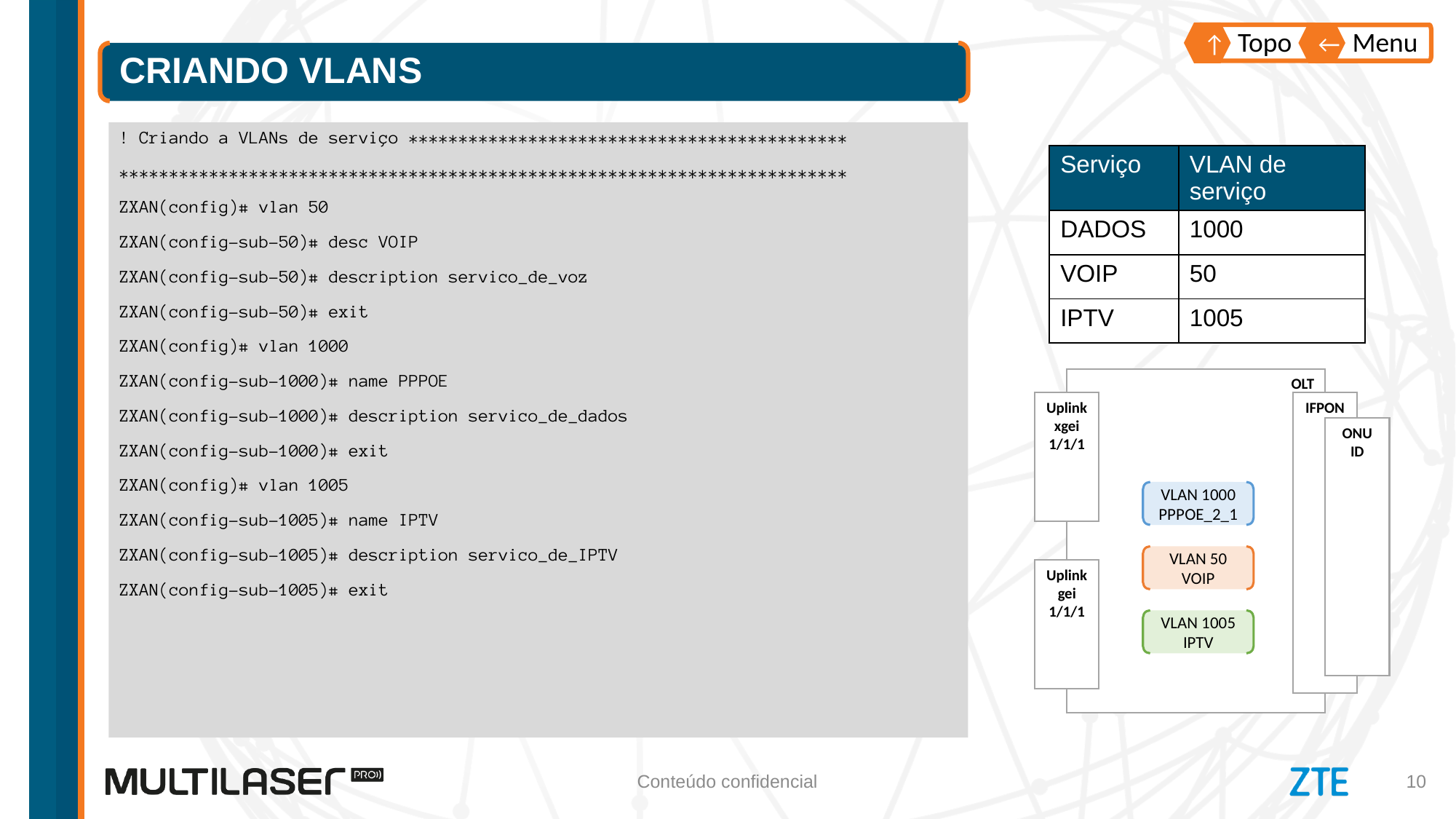

Topo
↑
Menu
←
# Criando VLANs
! Criando a VLANs de serviço ********************************************
*************************************************************************
ZXAN(config)# vlan 50
ZXAN(config-sub-50)# desc VOIP
ZXAN(config-sub-50)# description servico_de_voz
ZXAN(config-sub-50)# exit
ZXAN(config)# vlan 1000
ZXAN(config-sub-1000)# name PPPOE
ZXAN(config-sub-1000)# description servico_de_dados
ZXAN(config-sub-1000)# exit
ZXAN(config)# vlan 1005
ZXAN(config-sub-1005)# name IPTV
ZXAN(config-sub-1005)# description servico_de_IPTV
ZXAN(config-sub-1005)# exit

| Serviço | VLAN de serviço |
| --- | --- |
| DADOS | 1000 |
| VOIP | 50 |
| IPTV | 1005 |
OLT
IFPON
ONU
ID
Uplink
xgei
1/1/1
VLAN 1000
PPPOE_2_1
VLAN 50
VOIP
VLAN 1005
IPTV
Uplink
gei
1/1/1
Conteúdo confidencial
10